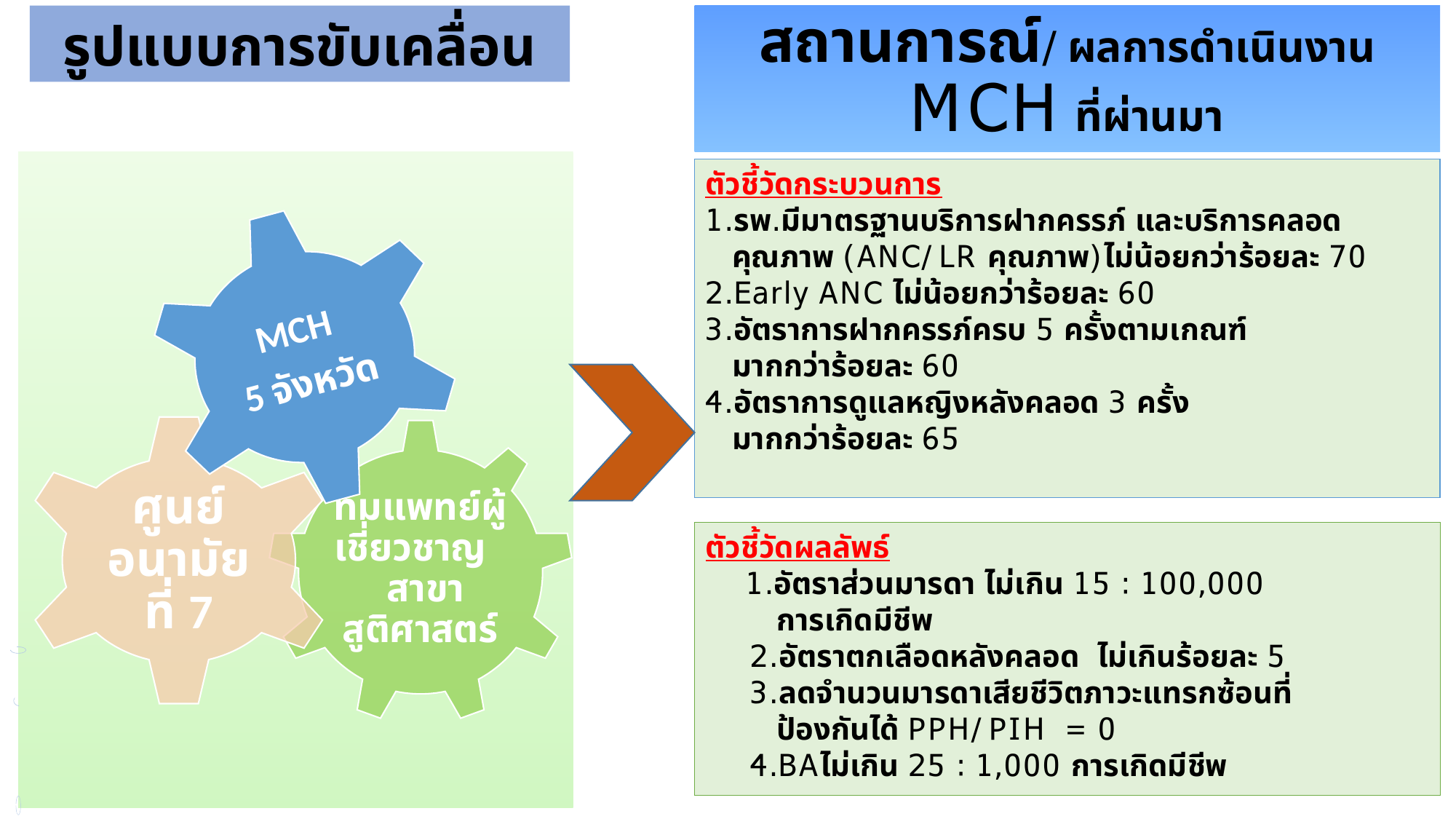

รูปแบบการขับเคลื่อน
# สถานการณ์/ผลการดำเนินงาน MCH ที่ผ่านมา
ทีมแพทย์ผู้เชี่ยวชาญ    สาขาสูติศาสตร์
ศูนย์อนามัยที่ 7
MCH
5 จังหวัด
ตัวชี้วัดกระบวนการ
1.รพ.มีมาตรฐานบริการฝากครรภ์ และบริการคลอด
   คุณภาพ (ANC/LR คุณภาพ)ไม่น้อยกว่าร้อยละ 70
2.Early ANC ไม่น้อยกว่าร้อยละ 60
3.อัตราการฝากครรภ์ครบ 5 ครั้งตามเกณฑ์
   มากกว่าร้อยละ 60
4.อัตราการดูแลหญิงหลังคลอด 3 ครั้ง
   มากกว่าร้อยละ 65

ตัวชี้วัดผลลัพธ์
     1.อัตราส่วนมารดา ไม่เกิน 15 : 100,000
        การเกิดมีชีพ
     2.อัตราตกเลือดหลังคลอด  ไม่เกินร้อยละ 5
     3.ลดจำนวนมารดาเสียชีวิตภาวะแทรกซ้อนที่
        ป้องกันได้ PPH/PIH  = 0
     4.BAไม่เกิน 25 : 1,000 การเกิดมีชีพ